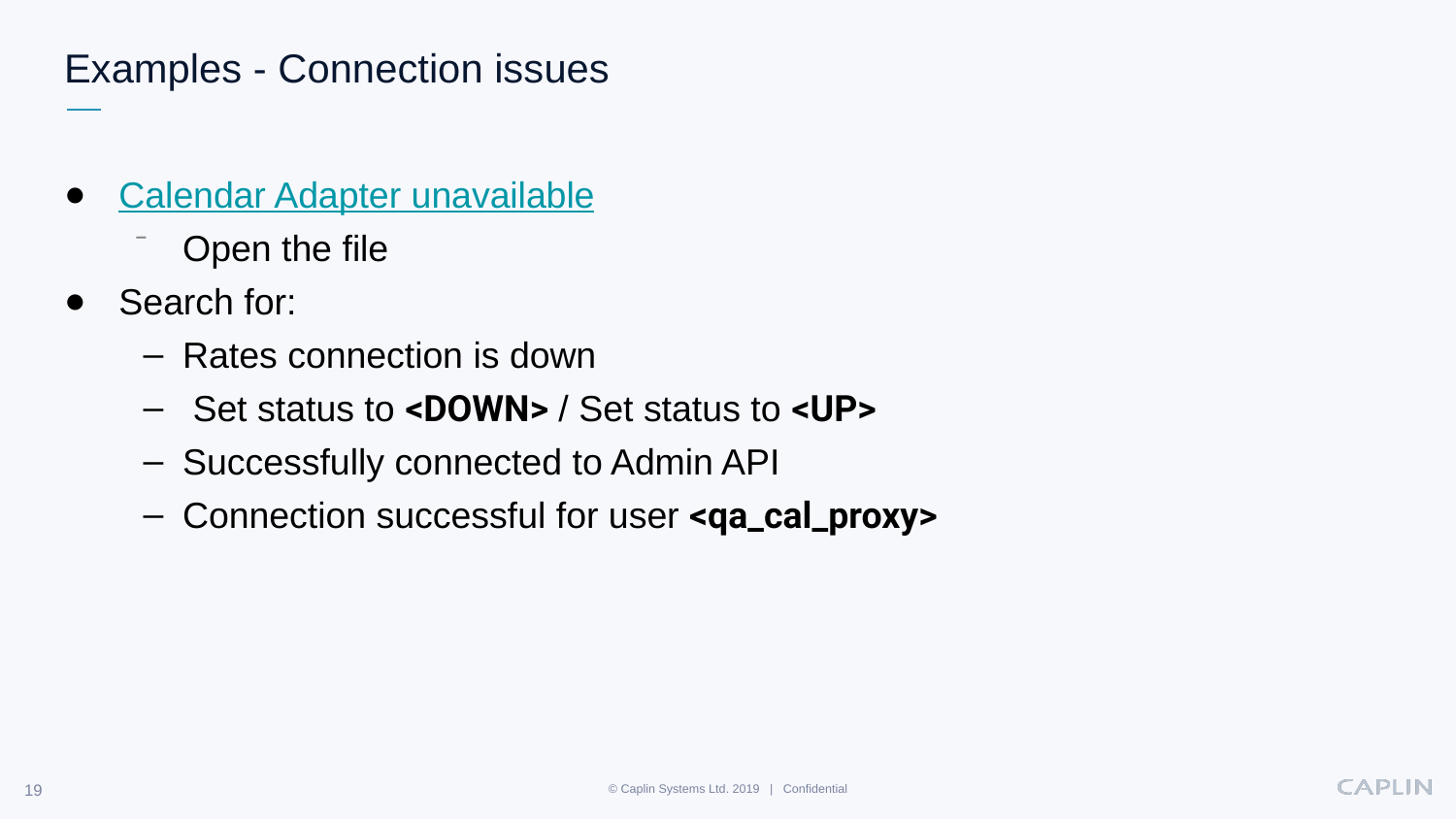

# Examples - Connection issues
Calendar Adapter unavailable
Open the file
Search for:
Rates connection is down
 Set status to <DOWN> / Set status to <UP>
Successfully connected to Admin API
Connection successful for user <qa_cal_proxy>